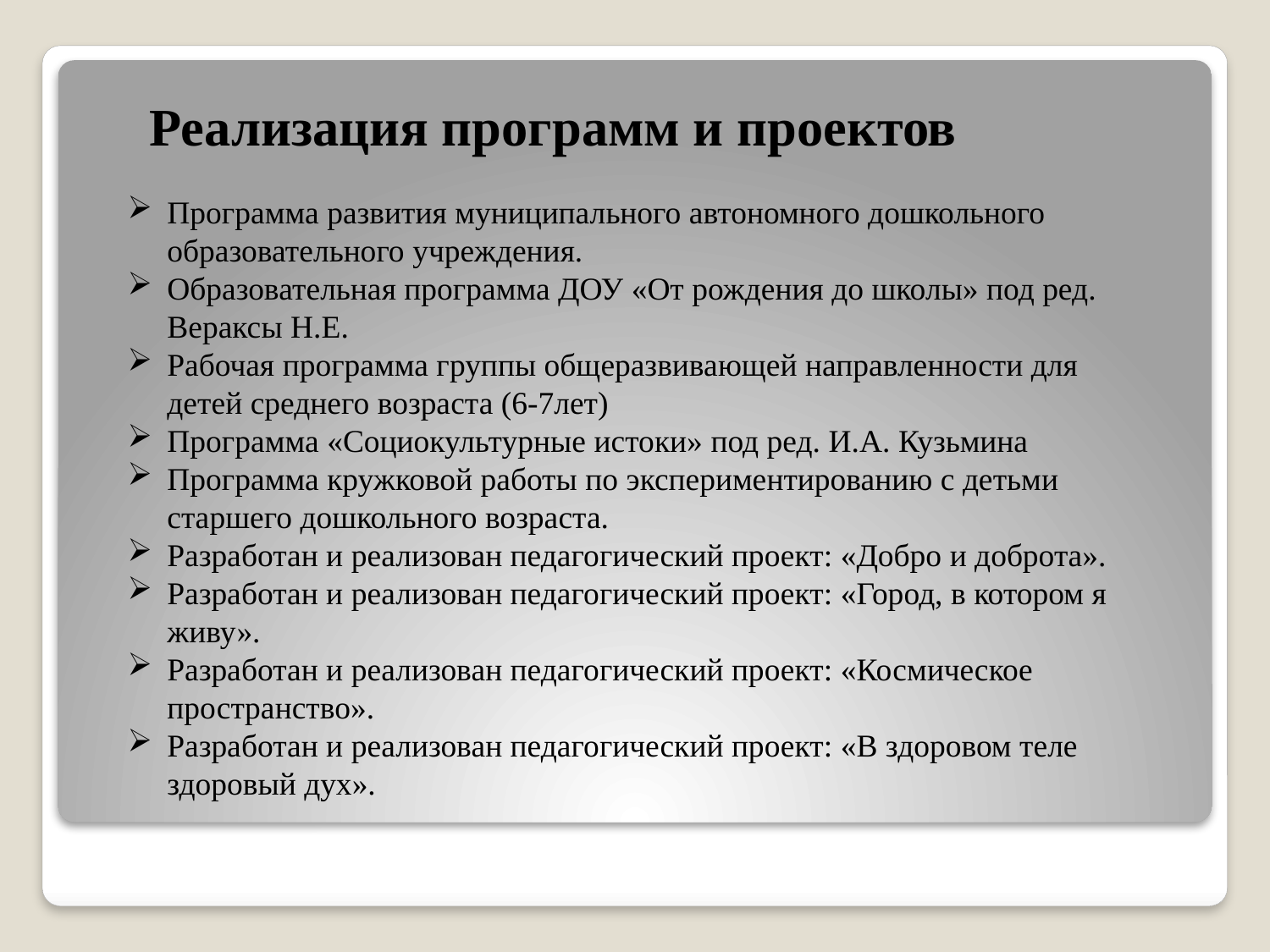

# Реализация программ и проектов
Программа развития муниципального автономного дошкольного образовательного учреждения.
Образовательная программа ДОУ «От рождения до школы» под ред. Вераксы Н.Е.
Рабочая программа группы общеразвивающей направленности для детей среднего возраста (6-7лет)
Программа «Социокультурные истоки» под ред. И.А. Кузьмина
Программа кружковой работы по экспериментированию с детьми старшего дошкольного возраста.
Разработан и реализован педагогический проект: «Добро и доброта».
Разработан и реализован педагогический проект: «Город, в котором я живу».
Разработан и реализован педагогический проект: «Космическое пространство».
Разработан и реализован педагогический проект: «В здоровом теле здоровый дух».